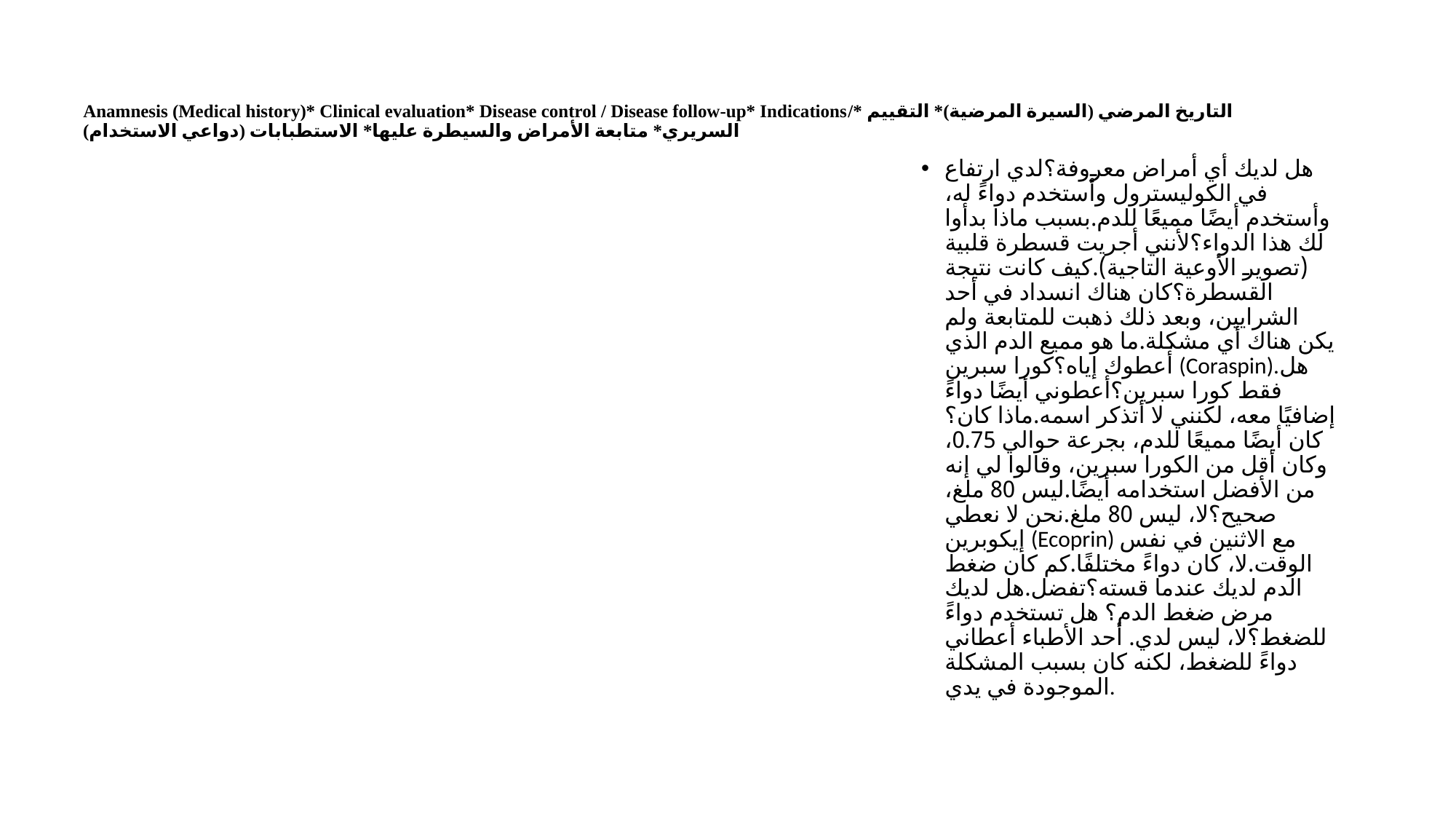

# Anamnesis (Medical history)* Clinical evaluation* Disease control / Disease follow-up* Indications/* التاريخ المرضي (السيرة المرضية)* التقييم السريري* متابعة الأمراض والسيطرة عليها* الاستطبابات (دواعي الاستخدام)
هل لديك أي أمراض معروفة؟لدي ارتفاع في الكوليسترول وأستخدم دواءً له، وأستخدم أيضًا مميعًا للدم.بسبب ماذا بدأوا لك هذا الدواء؟لأنني أجريت قسطرة قلبية (تصوير الأوعية التاجية).كيف كانت نتيجة القسطرة؟كان هناك انسداد في أحد الشرايين، وبعد ذلك ذهبت للمتابعة ولم يكن هناك أي مشكلة.ما هو مميع الدم الذي أعطوك إياه؟كورا سبرين (Coraspin).هل فقط كورا سبرين؟أعطوني أيضًا دواءً إضافيًا معه، لكنني لا أتذكر اسمه.ماذا كان؟كان أيضًا مميعًا للدم، بجرعة حوالي 0.75، وكان أقل من الكورا سبرين، وقالوا لي إنه من الأفضل استخدامه أيضًا.ليس 80 ملغ، صحيح؟لا، ليس 80 ملغ.نحن لا نعطي إيكوبرين (Ecoprin) مع الاثنين في نفس الوقت.لا، كان دواءً مختلفًا.كم كان ضغط الدم لديك عندما قسته؟تفضل.هل لديك مرض ضغط الدم؟ هل تستخدم دواءً للضغط؟لا، ليس لدي. أحد الأطباء أعطاني دواءً للضغط، لكنه كان بسبب المشكلة الموجودة في يدي.